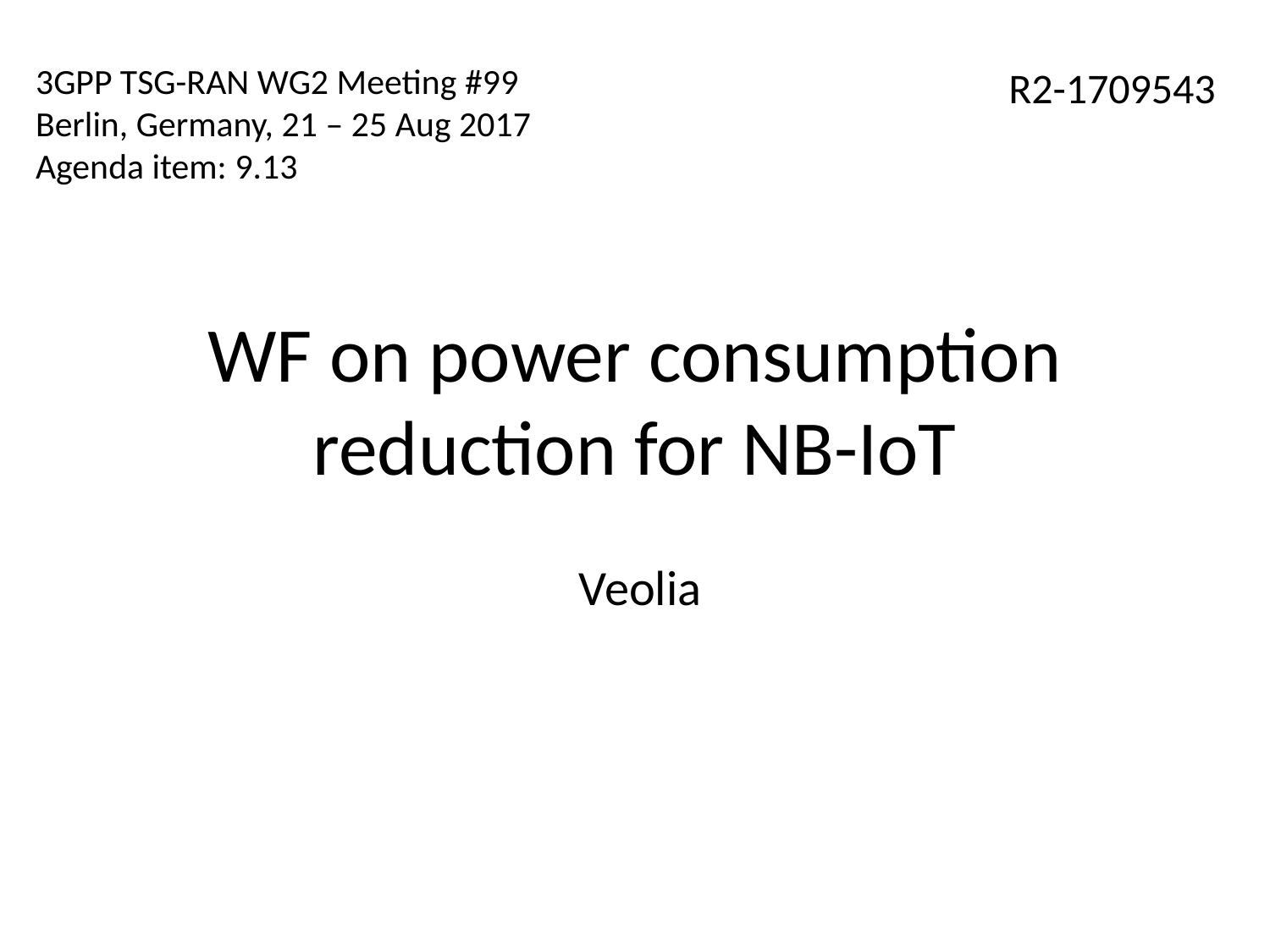

3GPP TSG-RAN WG2 Meeting #99
Berlin, Germany, 21 – 25 Aug 2017
Agenda item: 9.13
R2-1709543
# WF on power consumption reduction for NB-IoT
Veolia